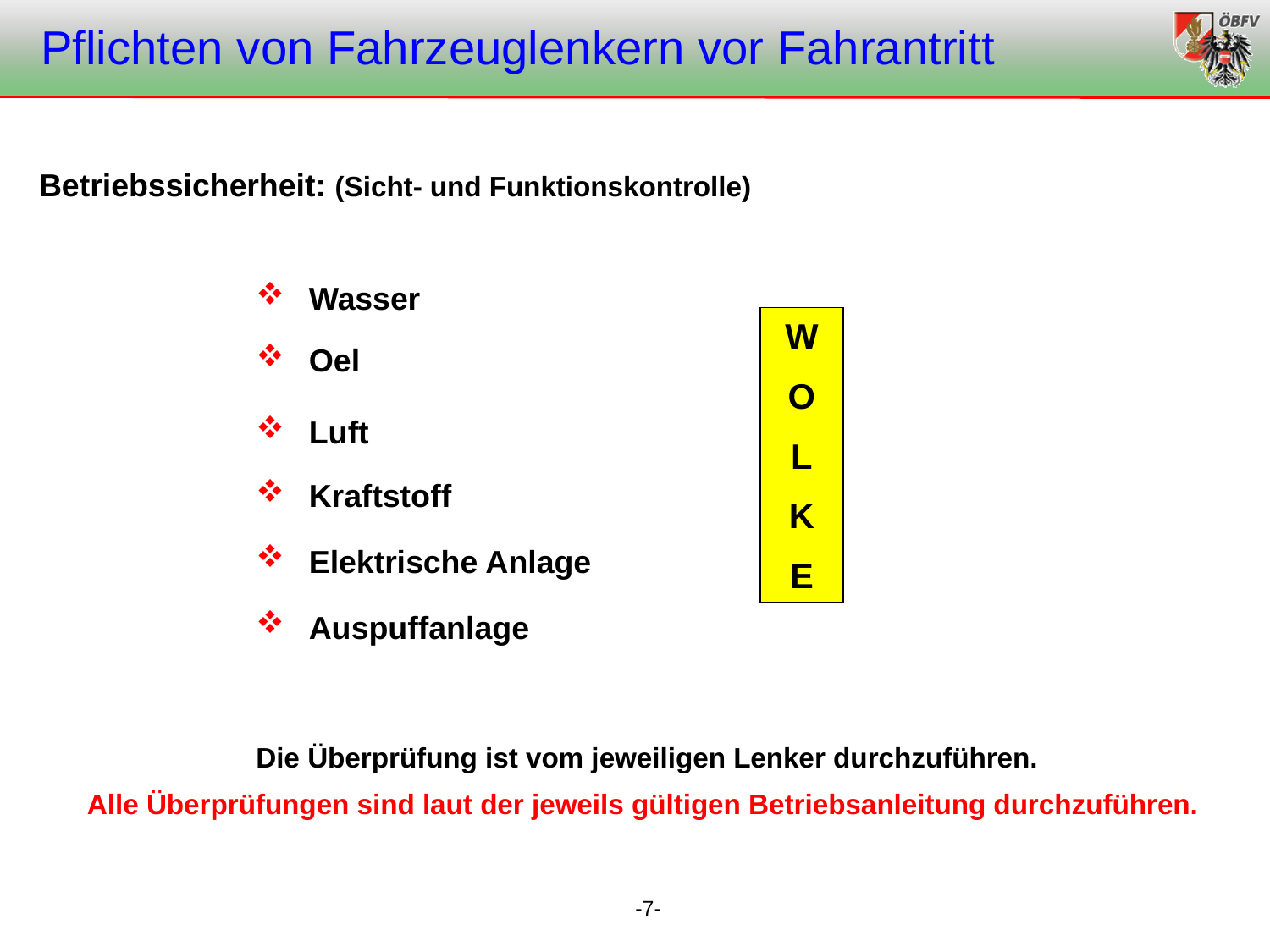

Pflichten von Fahrzeuglenkern vor Fahrantritt
Betriebssicherheit: (Sicht- und Funktionskontrolle)

Wasser

Oel
W
O
L
K
E

Luft

Kraftstoff

Elektrische Anlage
Auspuffanlage
Die Überprüfung ist vom jeweiligen Lenker durchzuführen.
Alle Überprüfungen sind laut der jeweils gültigen Betriebsanleitung durchzuführen.
-7-